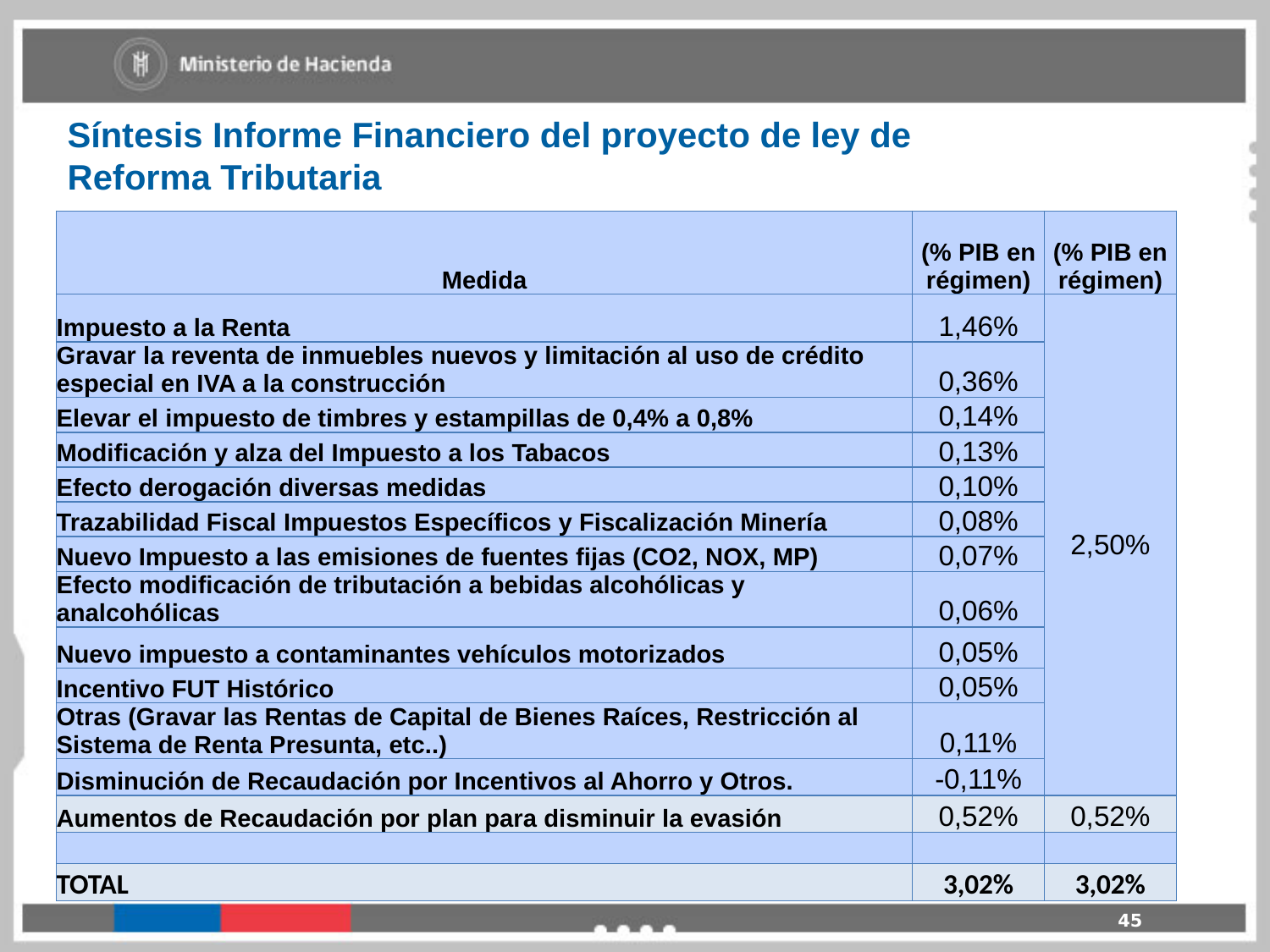

Síntesis Informe Financiero del proyecto de ley de
Reforma Tributaria
| Medida | (% PIB en régimen) | (% PIB en régimen) |
| --- | --- | --- |
| Impuesto a la Renta | 1,46% | 2,50% |
| Gravar la reventa de inmuebles nuevos y limitación al uso de crédito especial en IVA a la construcción | 0,36% |  |
| Elevar el impuesto de timbres y estampillas de 0,4% a 0,8% | 0,14% |  |
| Modificación y alza del Impuesto a los Tabacos | 0,13% |  |
| Efecto derogación diversas medidas | 0,10% |  |
| Trazabilidad Fiscal Impuestos Específicos y Fiscalización Minería | 0,08% |  |
| Nuevo Impuesto a las emisiones de fuentes fijas (CO2, NOX, MP) | 0,07% |  |
| Efecto modificación de tributación a bebidas alcohólicas y analcohólicas | 0,06% |  |
| Nuevo impuesto a contaminantes vehículos motorizados | 0,05% |  |
| Incentivo FUT Histórico | 0,05% |  |
| Otras (Gravar las Rentas de Capital de Bienes Raíces, Restricción al Sistema de Renta Presunta, etc..) | 0,11% |  |
| Disminución de Recaudación por Incentivos al Ahorro y Otros. | -0,11% |  |
| Aumentos de Recaudación por plan para disminuir la evasión | 0,52% | 0,52% |
|  |  |  |
| TOTAL | 3,02% | 3,02% |
45